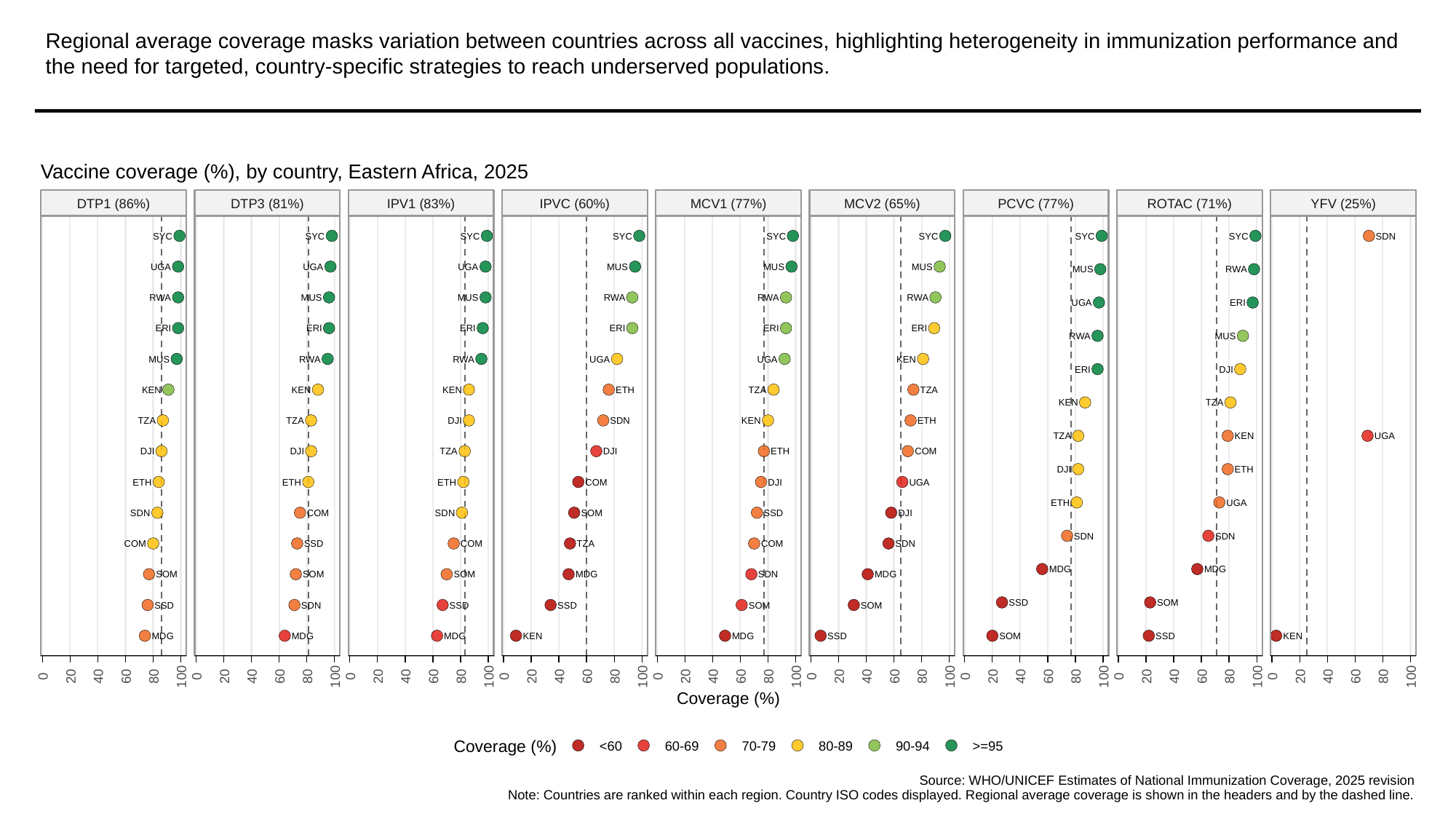

# Regional average coverage masks variation between countries across all vaccines, highlighting heterogeneity in immunization performance and the need for targeted, country-specific strategies to reach underserved populations.

Vaccine coverage (%), by country, Eastern Africa, 2025

DTP1 (86%)
DTP3 (81%)
IPV1 (83%)
IPVC (60%)
MCV1 (77%)
MCV2 (65%)
PCVC (77%)
ROTAC (71%)
YFV (25%)

SYC
SYC
SYC
SYC
SYC
SYC
SYC
SYC
SDN

UGA
UGA
UGA
MUS
MUS
MUS

MUS
RWA

RWA
MUS
MUS
RWA
RWA
RWA

UGA
ERI

ERI
ERI
ERI
ERI
ERI
ERI

RWA
MUS

MUS
RWA
RWA
UGA
UGA
KEN

ERI
DJI

KEN
KEN
KEN
ETH
TZA
TZA

KEN
TZA

TZA
TZA
DJI
SDN
KEN
ETH

TZA
KEN
UGA

DJI
DJI
TZA
DJI
ETH
COM

DJI
ETH

ETH
ETH
ETH
COM
DJI
UGA

ETH
UGA

SDN
COM
SDN
SOM
SSD
DJI

SDN
SDN

COM
SSD
COM
TZA
COM
SDN

MDG
MDG

SOM
SOM
SOM
MDG
SDN
MDG

SSD
SOM

SSD
SDN
SSD
SSD
SOM
SOM

MDG
MDG
MDG
KEN
MDG
SSD
SOM
SSD
KEN

0
20
40
60
80
100
0
20
40
60
80
100
0
20
40
60
80
100
0
20
40
60
80
100
0
20
40
60
80
100
0
20
40
60
80
100
0
20
40
60
80
100
0
20
40
60
80
100
0
20
40
60
80
100
Coverage (%)
Coverage (%)

<60
60-69
70-79
80-89
90-94
>=95
Source: WHO/UNICEF Estimates of National Immunization Coverage, 2025 revision
Note: Countries are ranked within each region. Country ISO codes displayed. Regional average coverage is shown in the headers and by the dashed line.